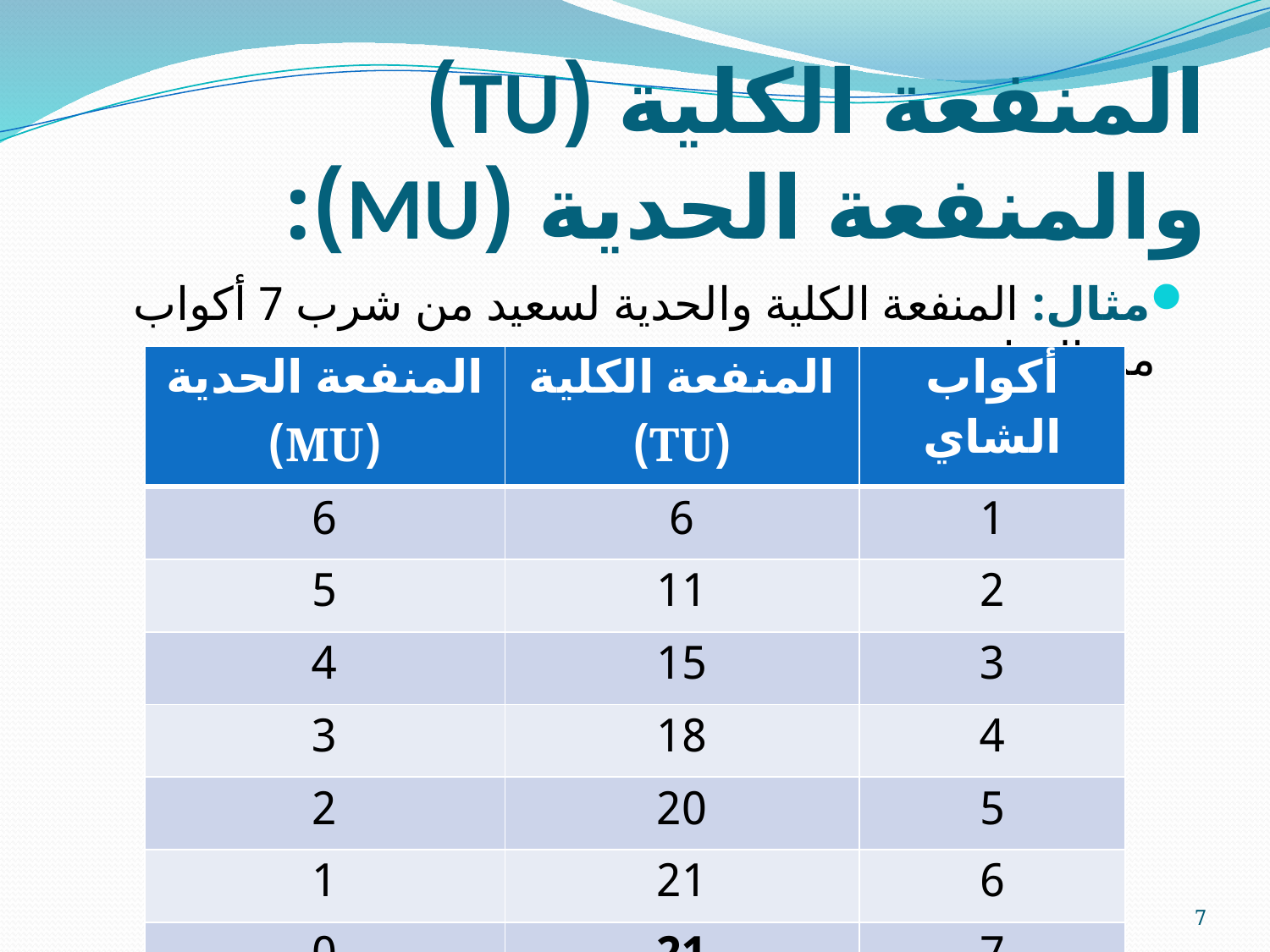

# المنفعة الكلية (TU) والمنفعة الحدية (MU):
مثال: المنفعة الكلية والحدية لسعيد من شرب 7 أكواب من الشاي.

| المنفعة الحدية (MU) | المنفعة الكلية (TU) | أكواب الشاي |
| --- | --- | --- |
| 6 | 6 | 1 |
| 5 | 11 | 2 |
| 4 | 15 | 3 |
| 3 | 18 | 4 |
| 2 | 20 | 5 |
| 1 | 21 | 6 |
| 0 | 21 | 7 |
7